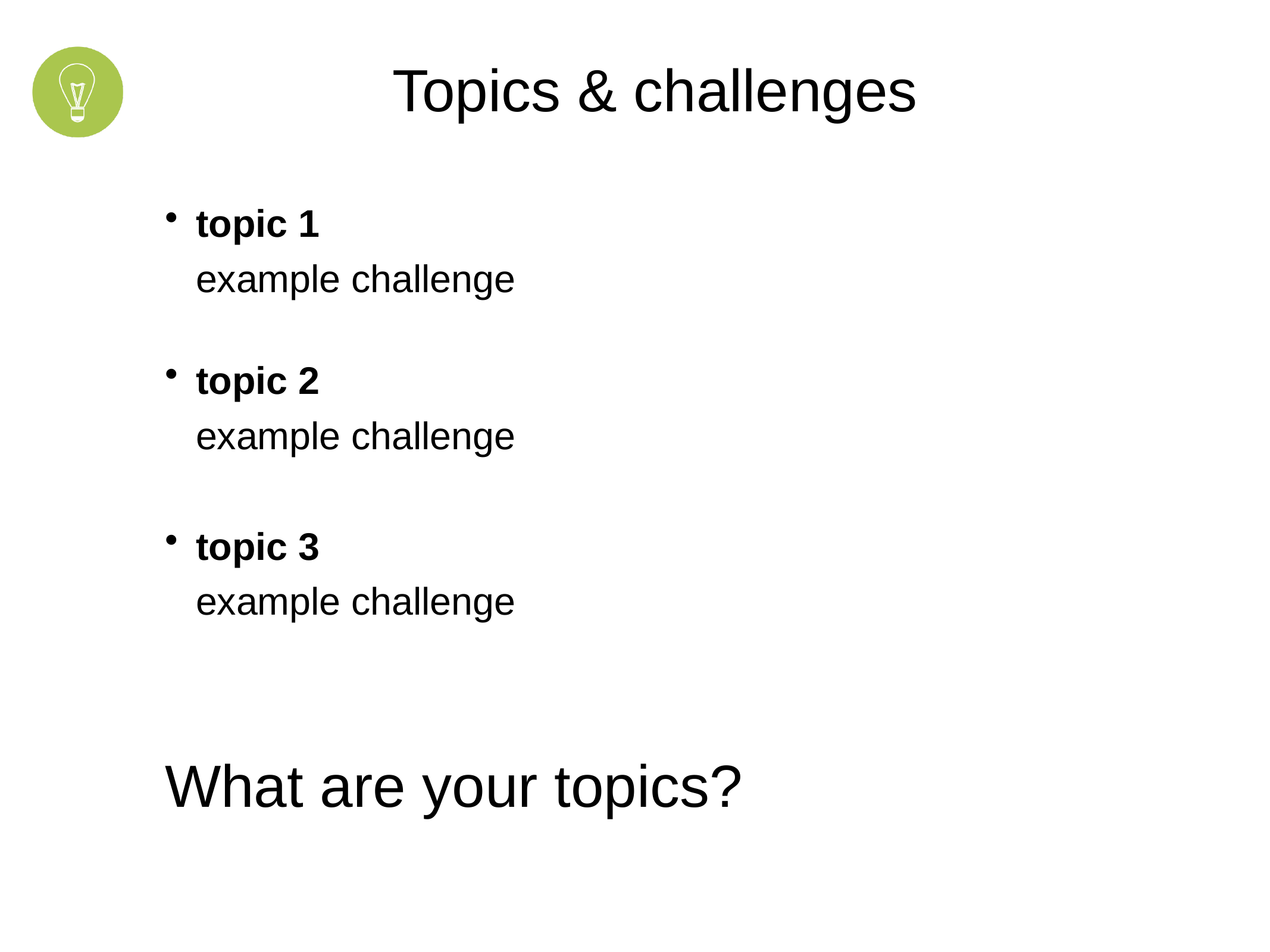

# Topics & challenges
topic 1
example challenge
topic 2
example challenge
topic 3
example challenge
What are your topics?